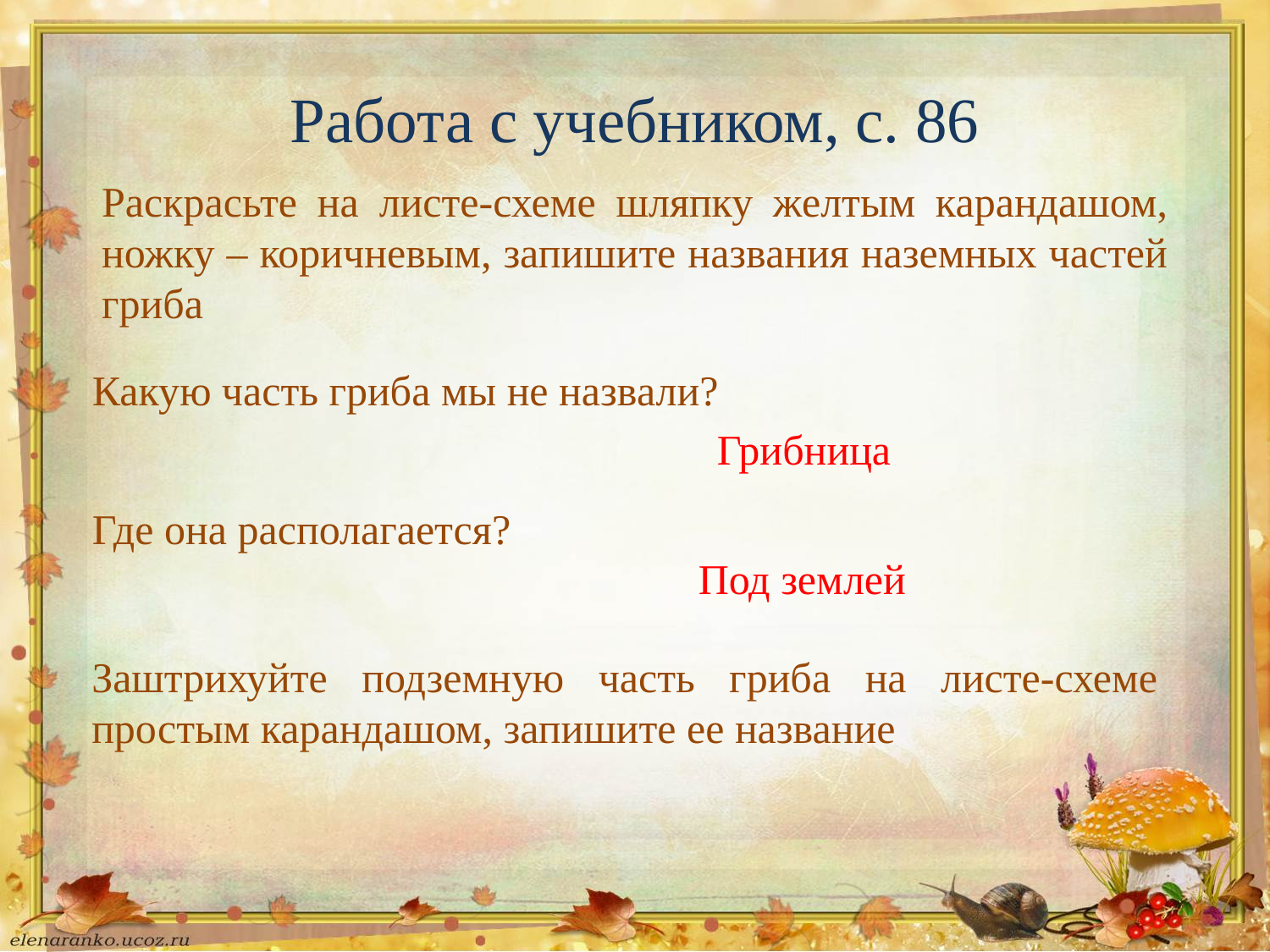

# Работа с учебником, с. 86
Раскрасьте на листе-схеме шляпку желтым карандашом, ножку – коричневым, запишите названия наземных частей гриба
Какую часть гриба мы не назвали?
Грибница
Где она располагается?
Под землей
Заштрихуйте подземную часть гриба на листе-схеме простым карандашом, запишите ее название